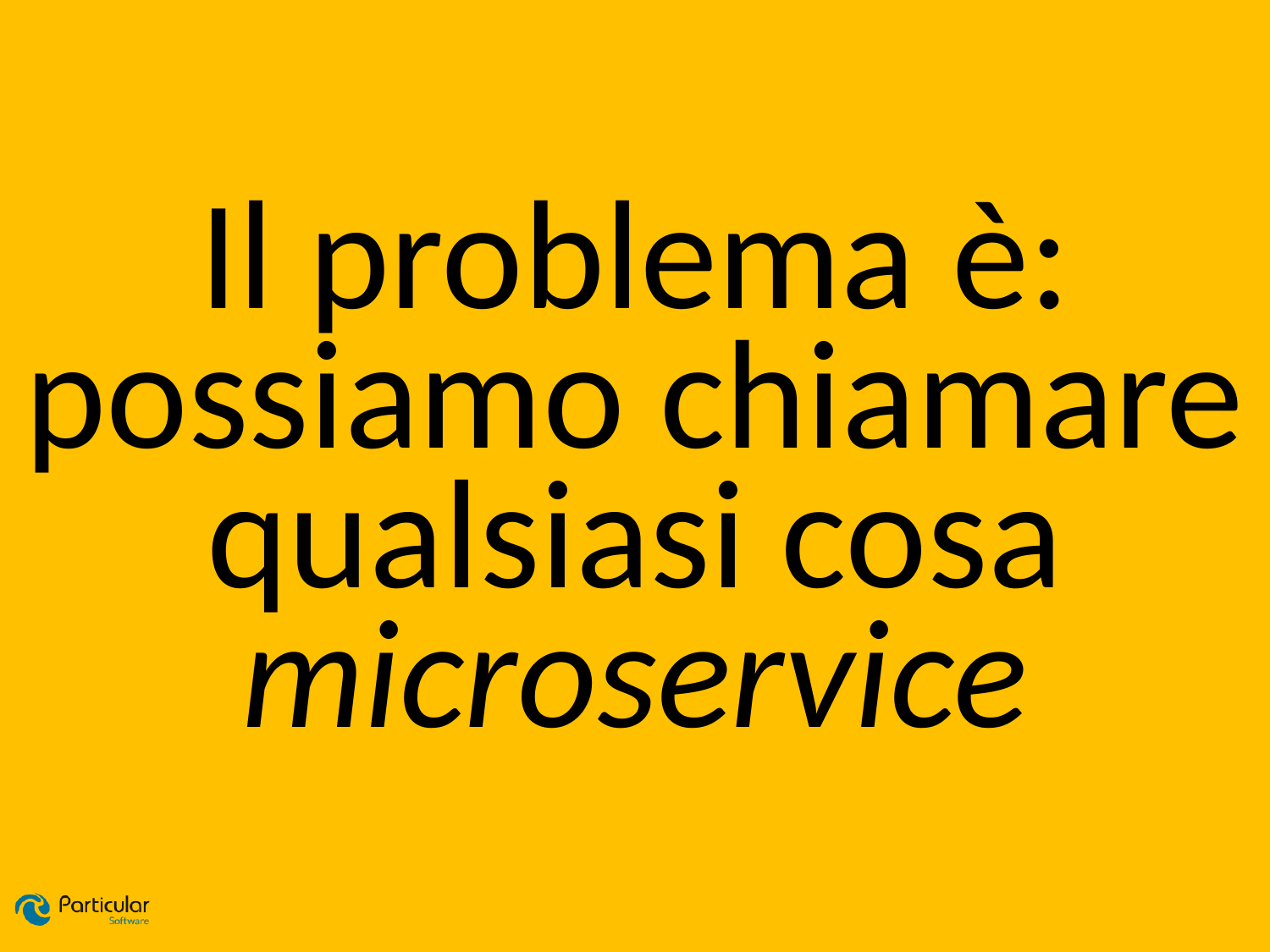

Il problema è:
possiamo chiamare qualsiasi cosa microservice